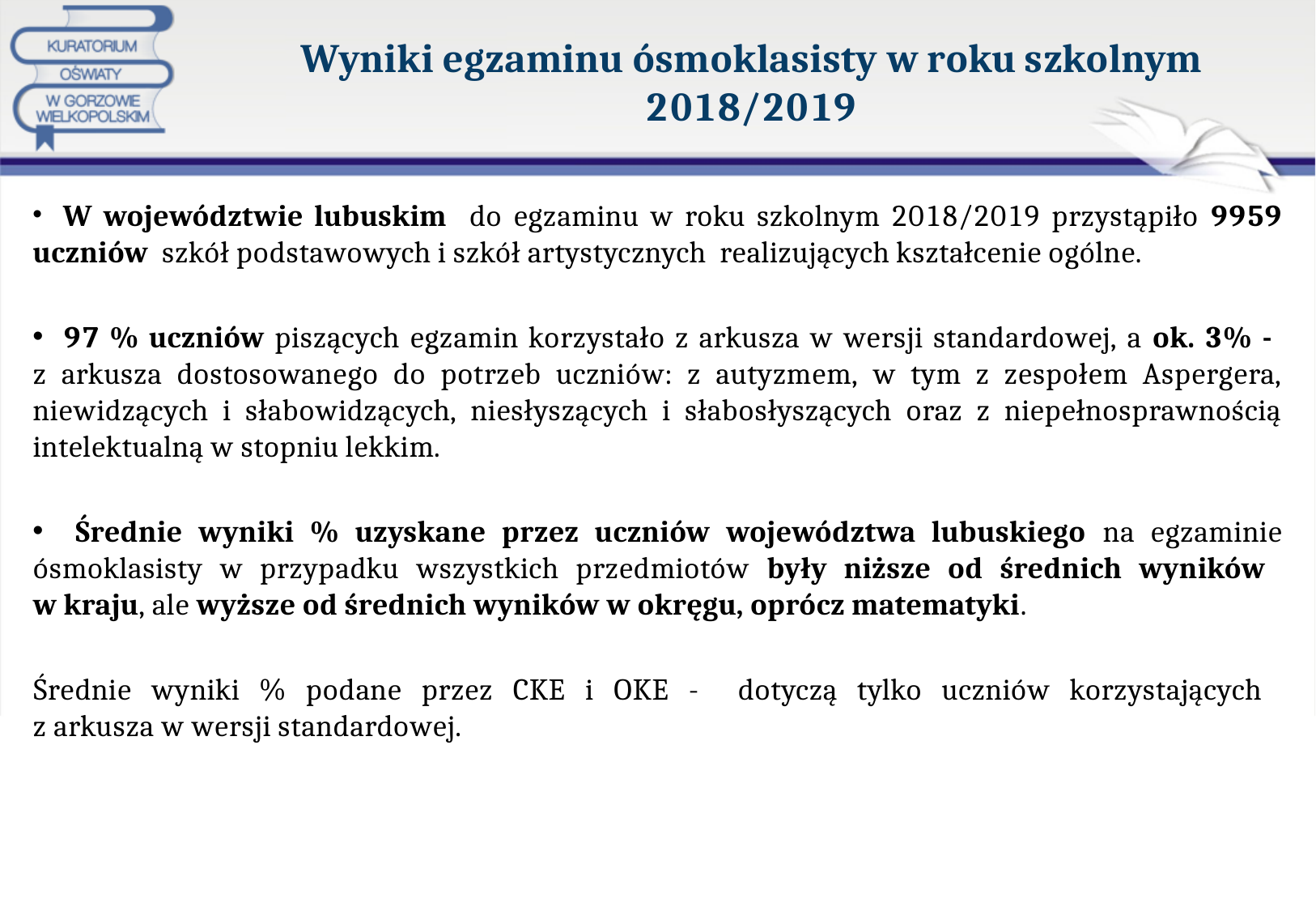

# Wyniki egzaminu ósmoklasisty w roku szkolnym 2018/2019
  W województwie lubuskim  do egzaminu w roku szkolnym 2018/2019 przystąpiło 9959 uczniów  szkół podstawowych i szkół artystycznych  realizujących kształcenie ogólne.

  97 % uczniów piszących egzamin korzystało z arkusza w wersji standardowej, a ok. 3% -
z arkusza dostosowanego do potrzeb uczniów: z autyzmem, w tym z zespołem Aspergera, niewidzących i słabowidzących, niesłyszących i słabosłyszących oraz z niepełnosprawnością intelektualną w stopniu lekkim.

  Średnie wyniki % uzyskane przez uczniów województwa lubuskiego na egzaminie ósmoklasisty w przypadku wszystkich przedmiotów były niższe od średnich wyników
w kraju, ale wyższe od średnich wyników w okręgu, oprócz matematyki.

Średnie wyniki % podane przez CKE i OKE -  dotyczą tylko uczniów korzystających
z arkusza w wersji standardowej.